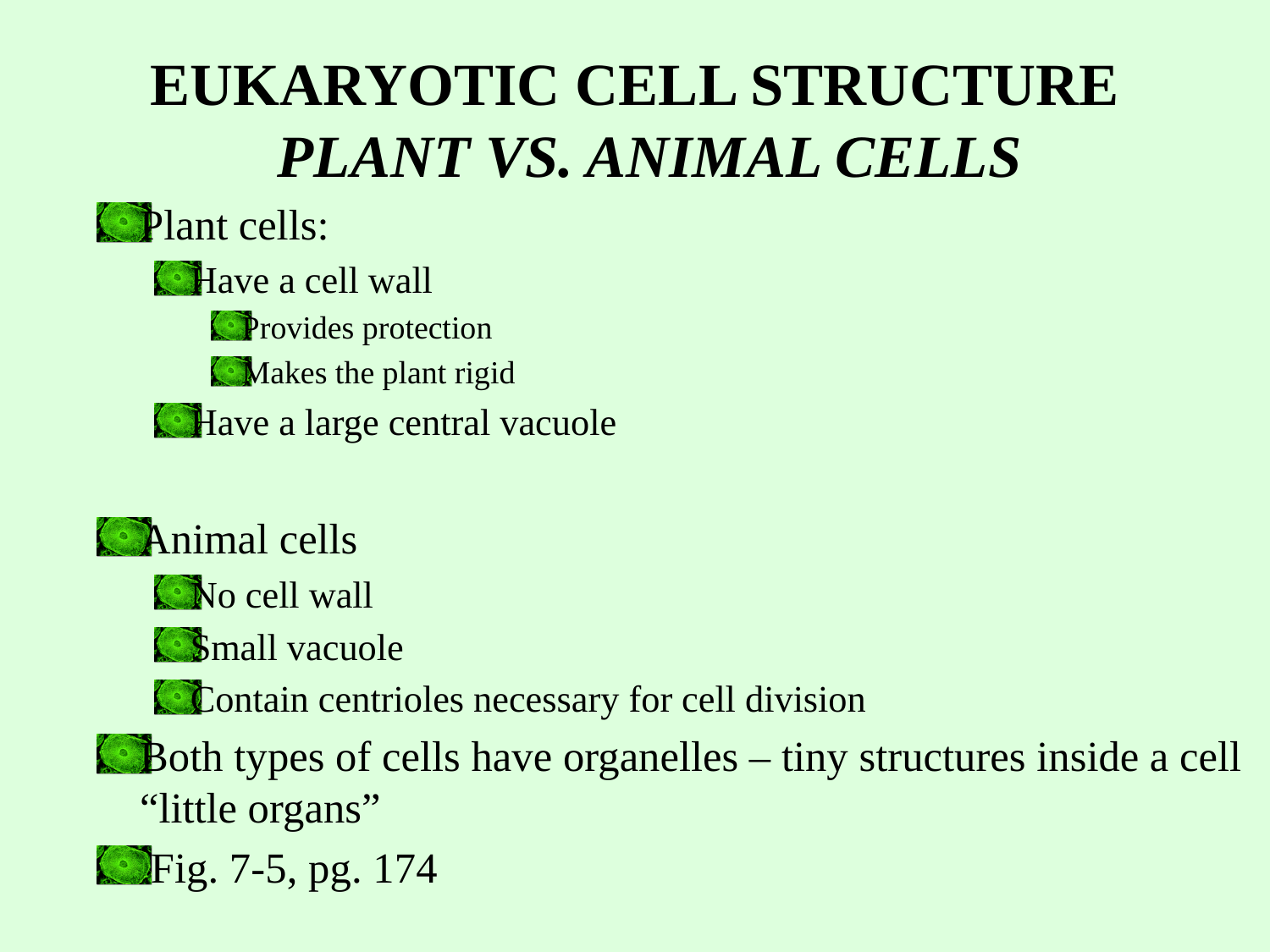

# EUKARYOTIC CELL STRUCTURE   PLANT VS. ANIMAL CELLS
Plant cells:
Have a cell wall
Provides protection
Makes the plant rigid
Have a large central vacuole

Animal cells
No cell wall
Small vacuole
Contain centrioles necessary for cell division
Both types of cells have organelles – tiny structures inside a cell “little organs”
 Fig. 7-5, pg. 174